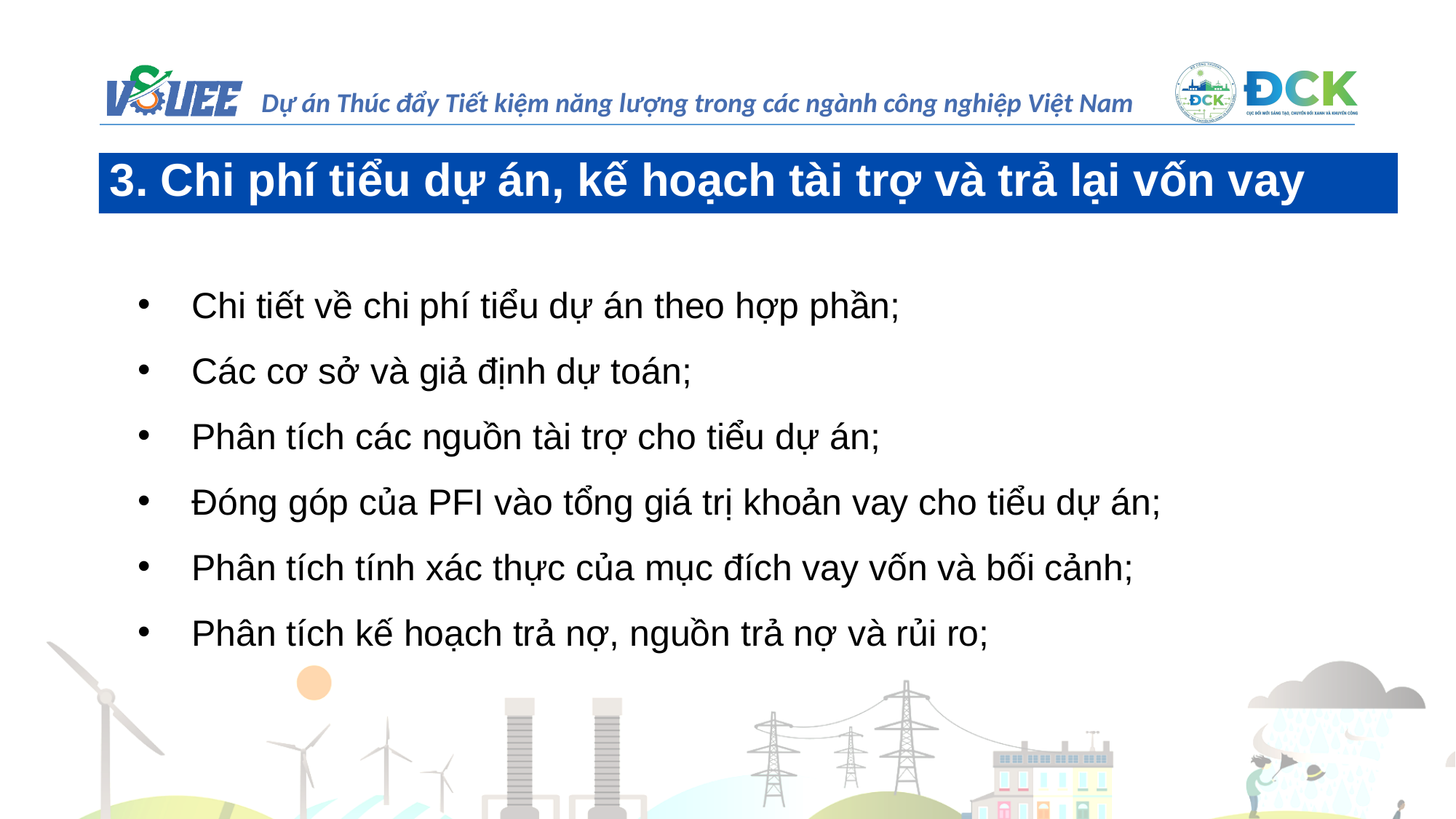

3. Chi phí tiểu dự án, kế hoạch tài trợ và trả lại vốn vay
Chi tiết về chi phí tiểu dự án theo hợp phần;
Các cơ sở và giả định dự toán;
Phân tích các nguồn tài trợ cho tiểu dự án;
Đóng góp của PFI vào tổng giá trị khoản vay cho tiểu dự án;
Phân tích tính xác thực của mục đích vay vốn và bối cảnh;
Phân tích kế hoạch trả nợ, nguồn trả nợ và rủi ro;